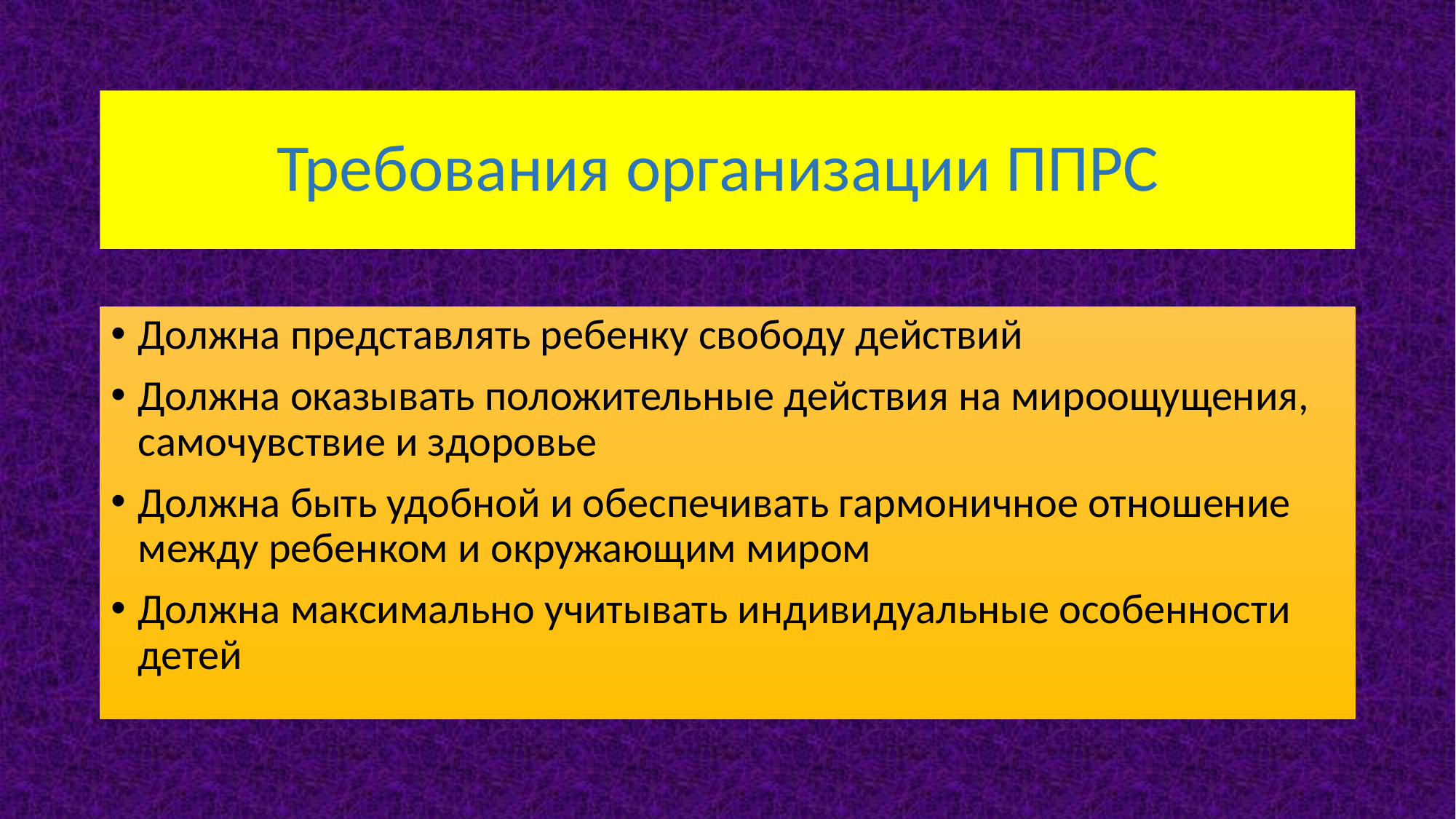

# Требования организации ППРС
Должна представлять ребенку свободу действий
Должна оказывать положительные действия на мироощущения, самочувствие и здоровье
Должна быть удобной и обеспечивать гармоничное отношение между ребенком и окружающим миром
Должна максимально учитывать индивидуальные особенности детей